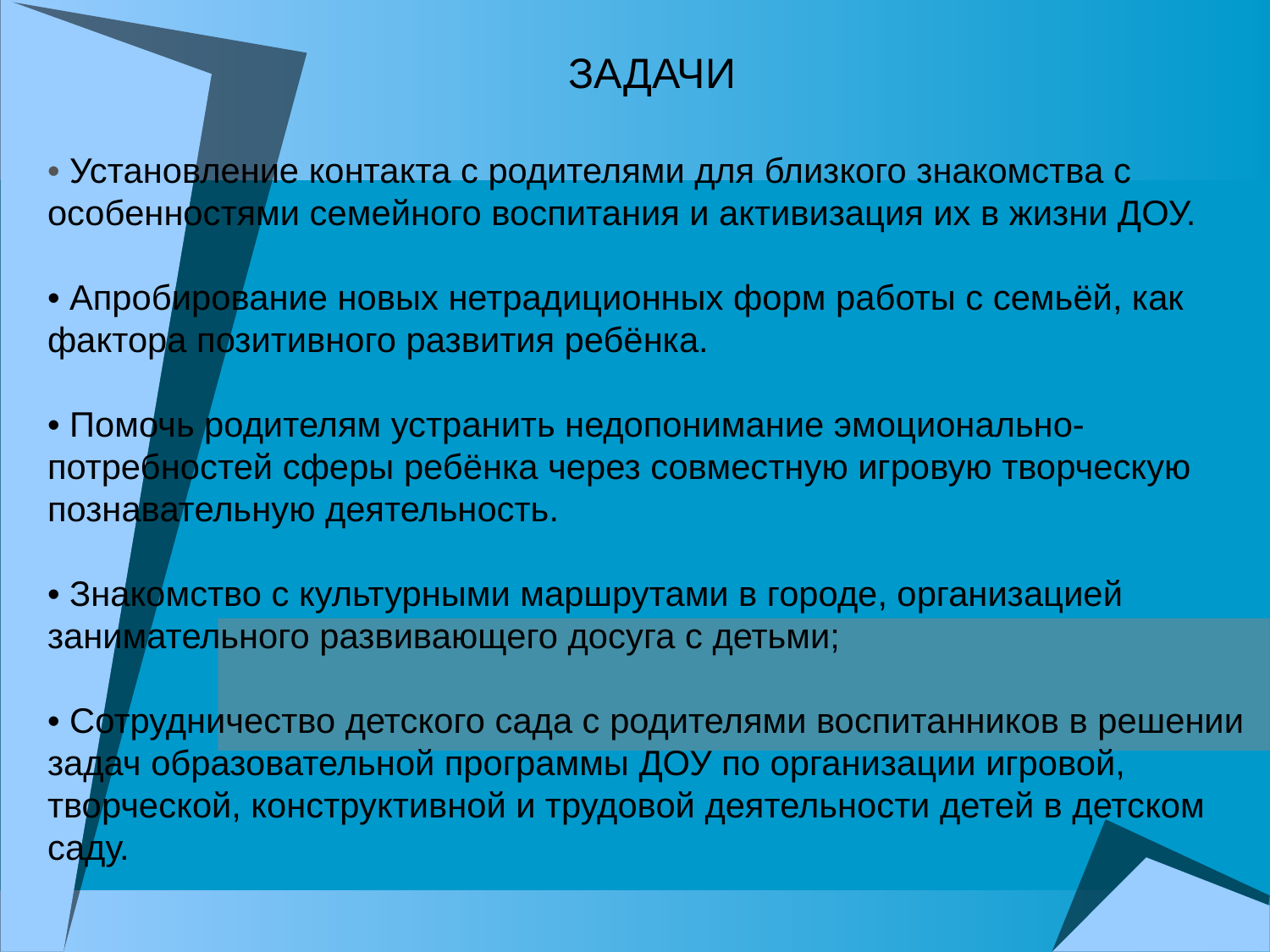

ЗАДАЧИ

• Установление контакта с родителями для близкого знакомства с особенностями семейного воспитания и активизация их в жизни ДОУ.

• Апробирование новых нетрадиционных форм работы с семьёй, как фактора позитивного развития ребёнка.

• Помочь родителям устранить недопонимание эмоционально- потребностей сферы ребёнка через совместную игровую творческую познавательную деятельность.

• Знакомство с культурными маршрутами в городе, организацией занимательного развивающего досуга с детьми;

• Сотрудничество детского сада с родителями воспитанников в решении задач образовательной программы ДОУ по организации игровой, творческой, конструктивной и трудовой деятельности детей в детском саду.
#